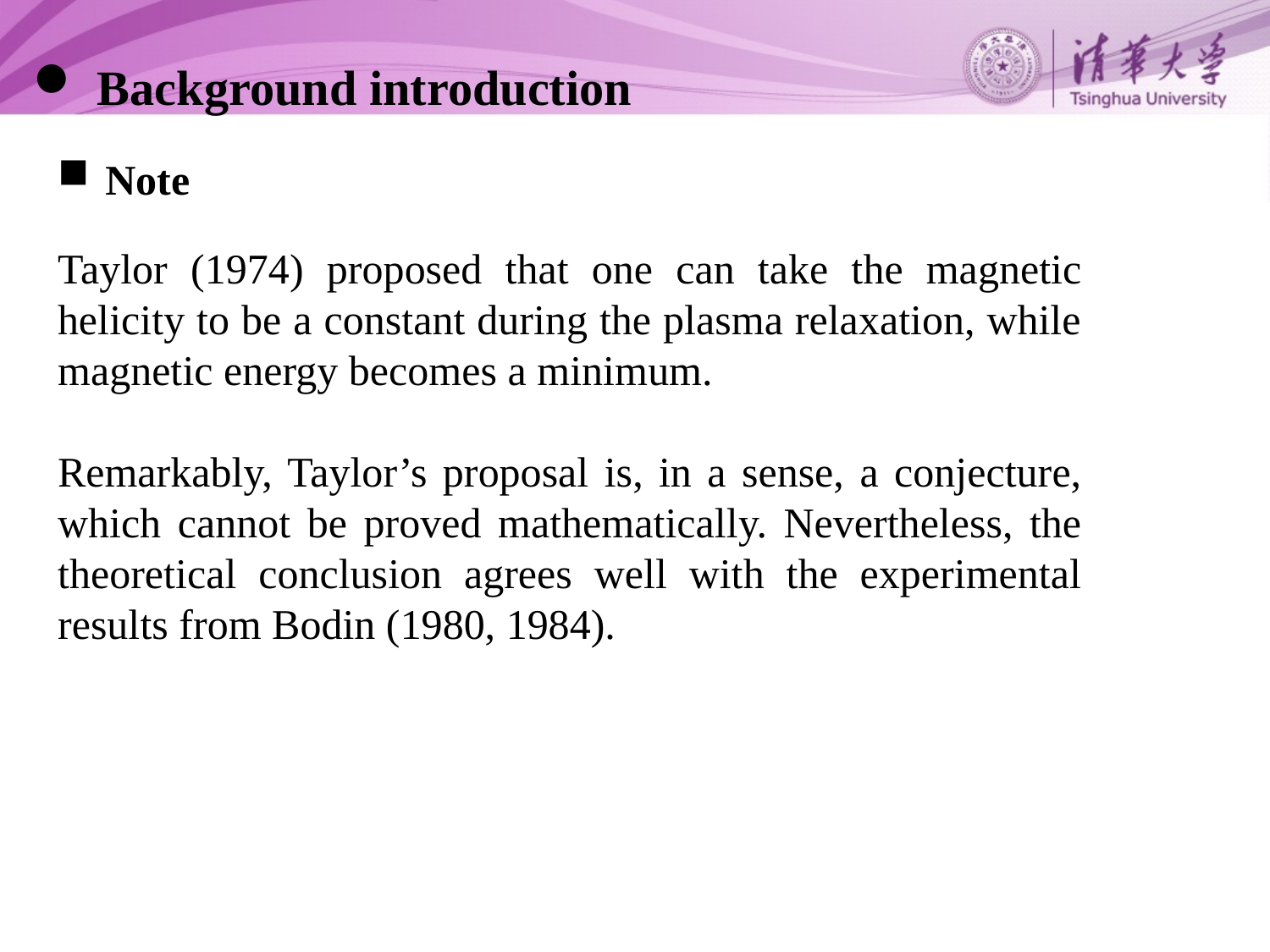

Background introduction
Note
Taylor (1974) proposed that one can take the magnetic helicity to be a constant during the plasma relaxation, while magnetic energy becomes a minimum.

Remarkably, Taylor’s proposal is, in a sense, a conjecture, which cannot be proved mathematically. Nevertheless, the theoretical conclusion agrees well with the experimental results from Bodin (1980, 1984).